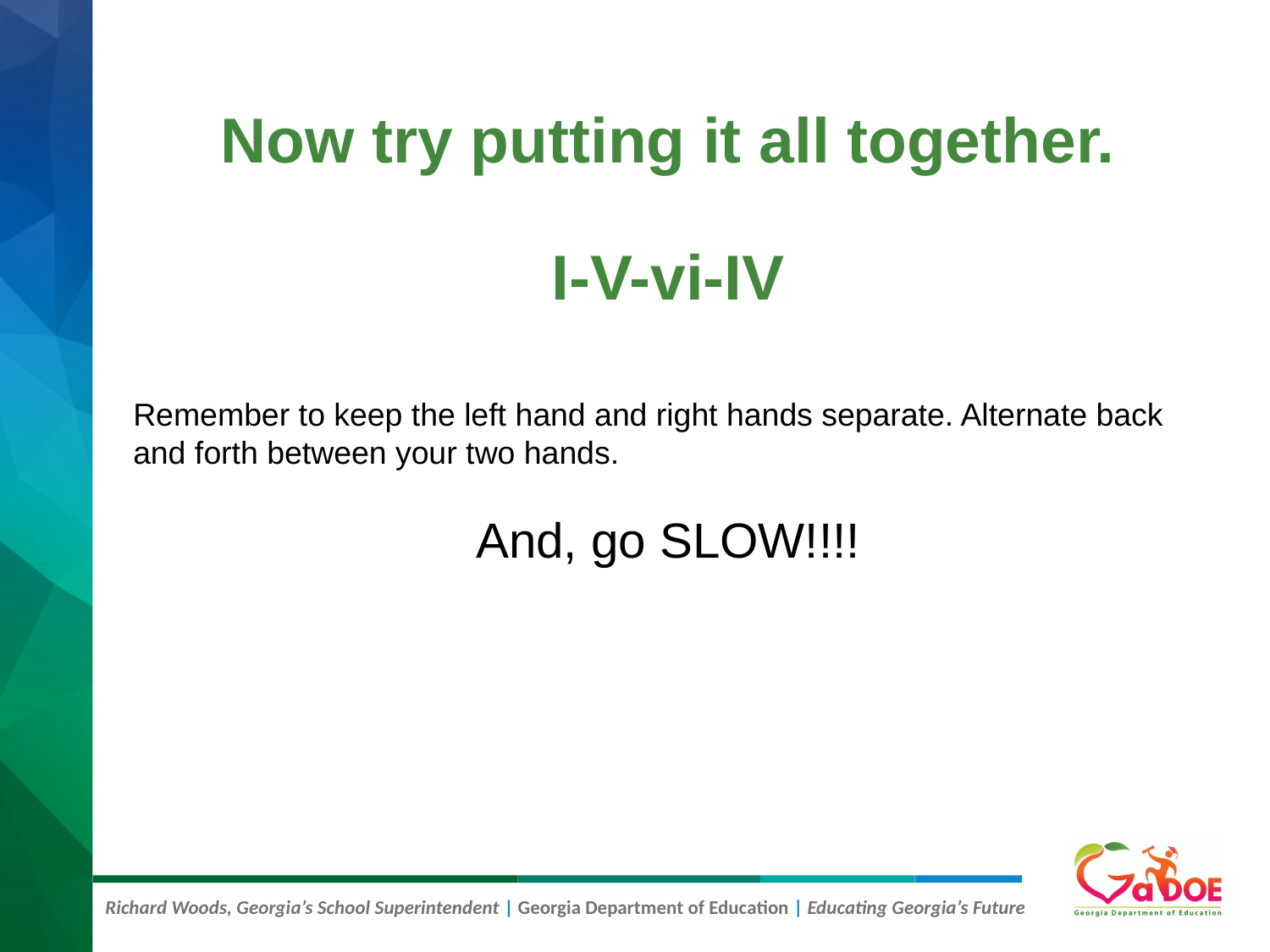

# Now try putting it all together. I-V-vi-IV
Remember to keep the left hand and right hands separate. Alternate back and forth between your two hands.

And, go SLOW!!!!